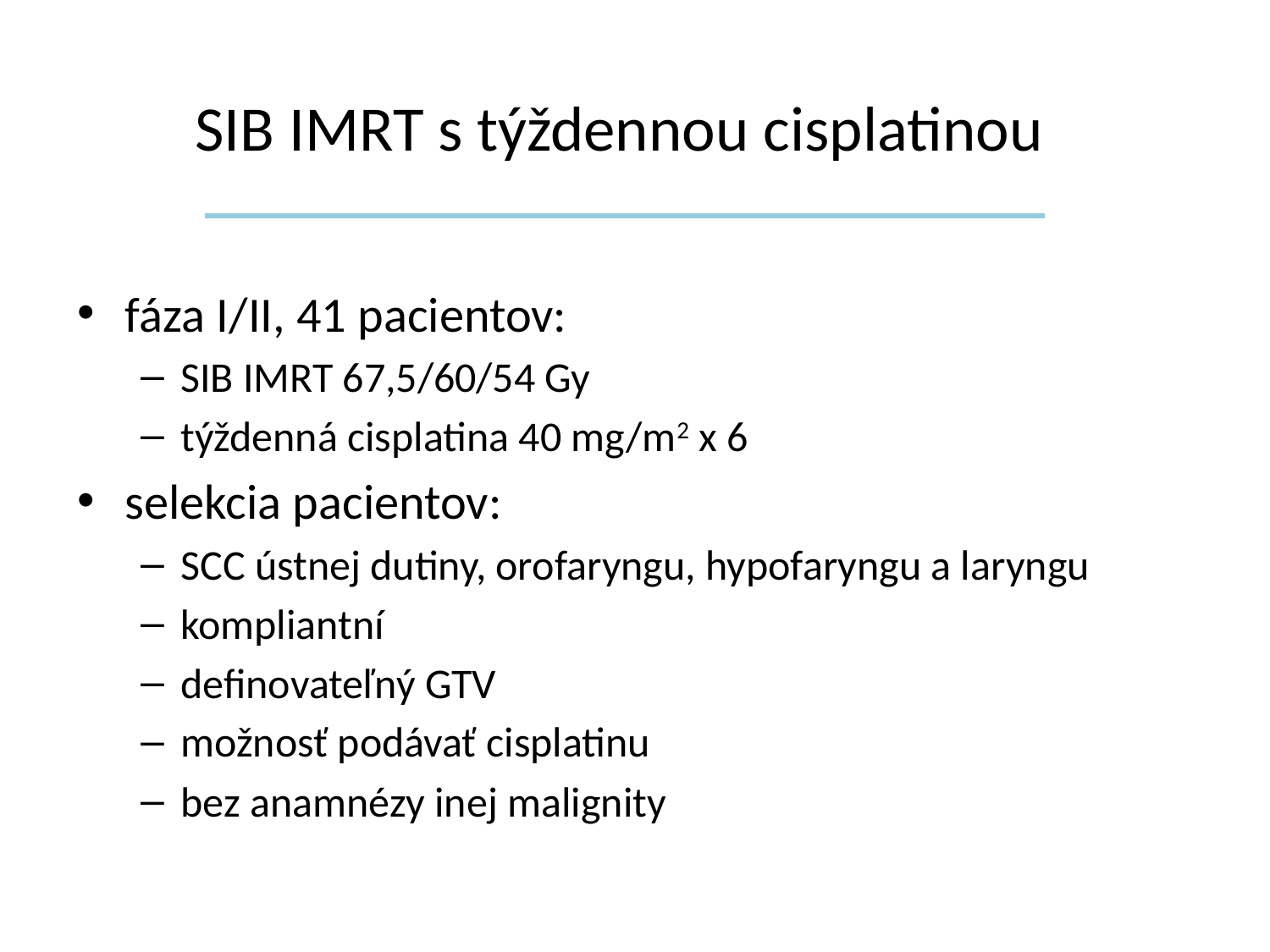

# SIB IMRT s týždennou cisplatinou
fáza I/II, 41 pacientov:
SIB IMRT 67,5/60/54 Gy
týždenná cisplatina 40 mg/m2 x 6
selekcia pacientov:
SCC ústnej dutiny, orofaryngu, hypofaryngu a laryngu
kompliantní
definovateľný GTV
možnosť podávať cisplatinu
bez anamnézy inej malignity